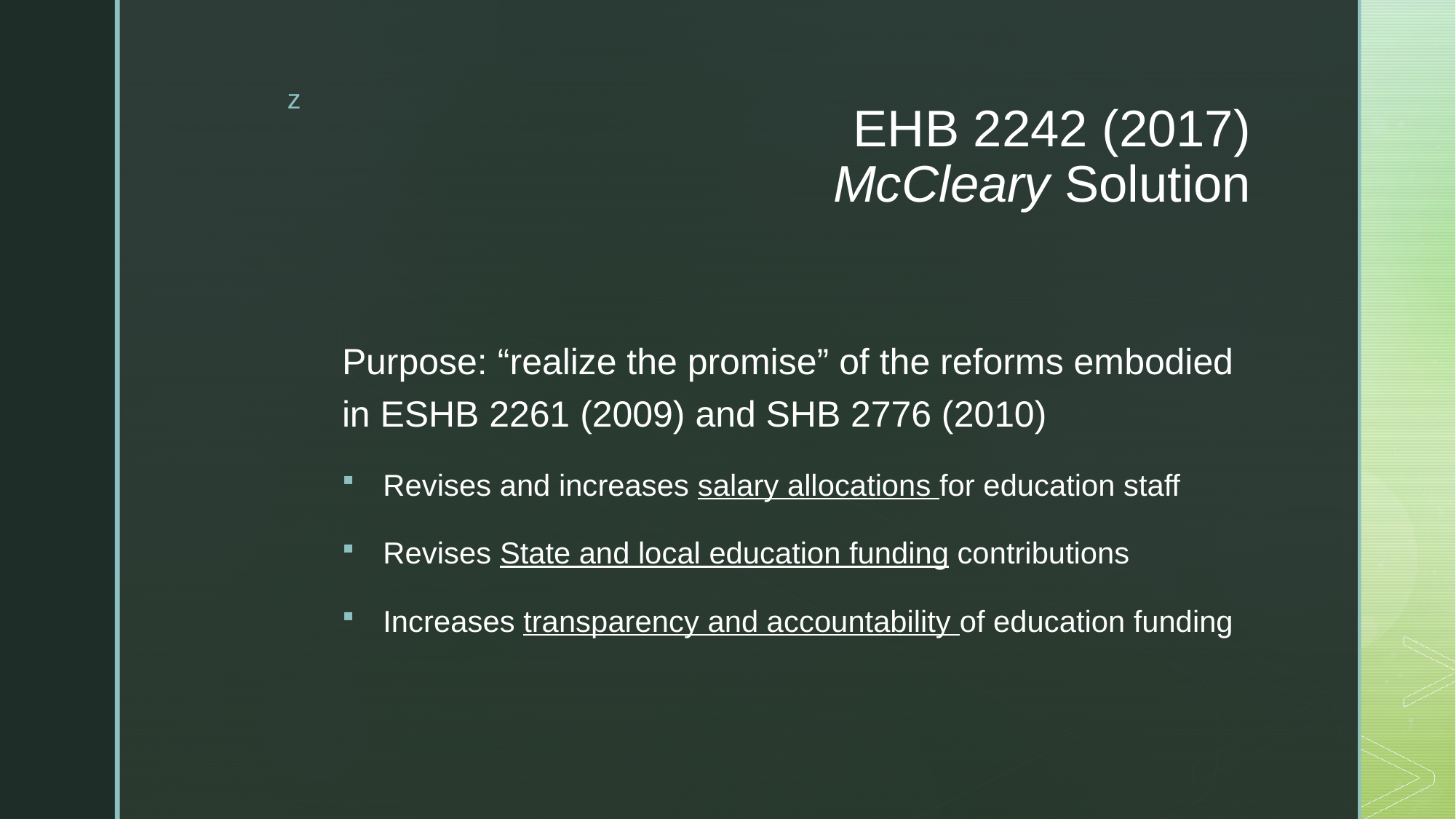

# EHB 2242 (2017) McCleary Solution
Purpose: “realize the promise” of the reforms embodied in ESHB 2261 (2009) and SHB 2776 (2010)
Revises and increases salary allocations for education staff
Revises State and local education funding contributions
Increases transparency and accountability of education funding